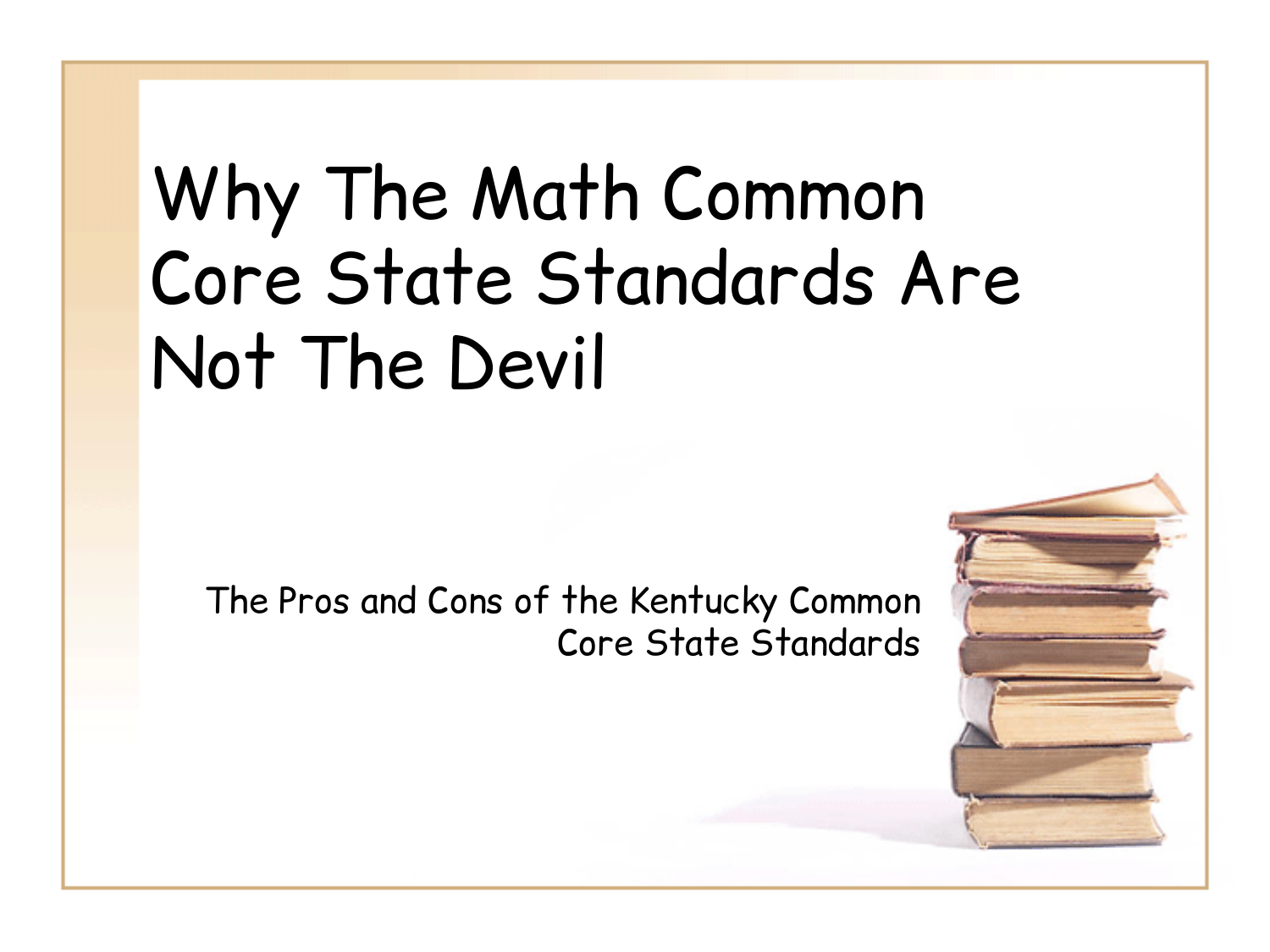

# Why The Math Common Core State Standards Are Not The Devil
The Pros and Cons of the Kentucky Common Core State Standards